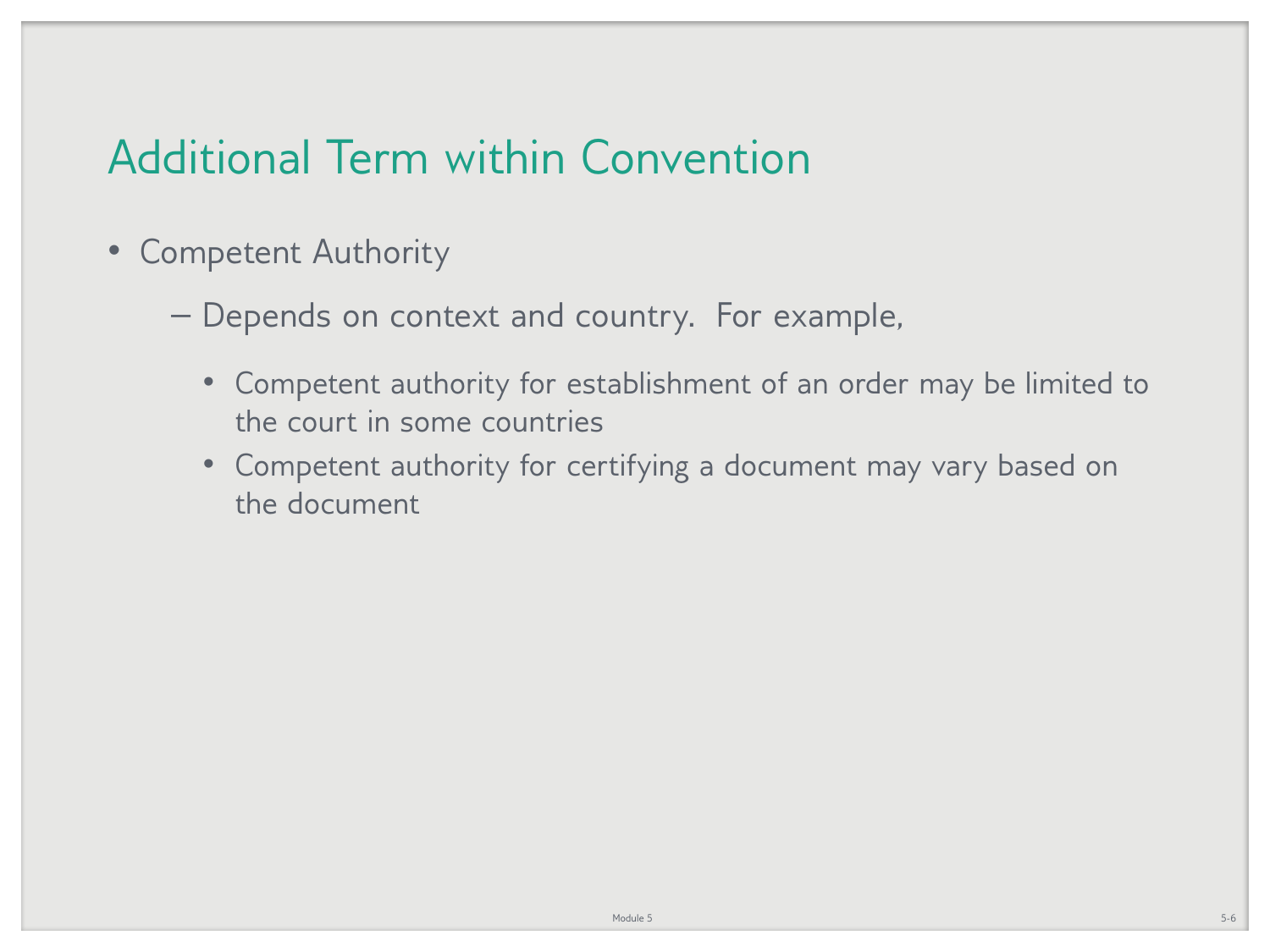

# Additional Term within Convention
Competent Authority
Depends on context and country.  For example,
Competent authority for establishment of an order may be limited to the court in some countries
Competent authority for certifying a document may vary based on the document

Module 5
5-6